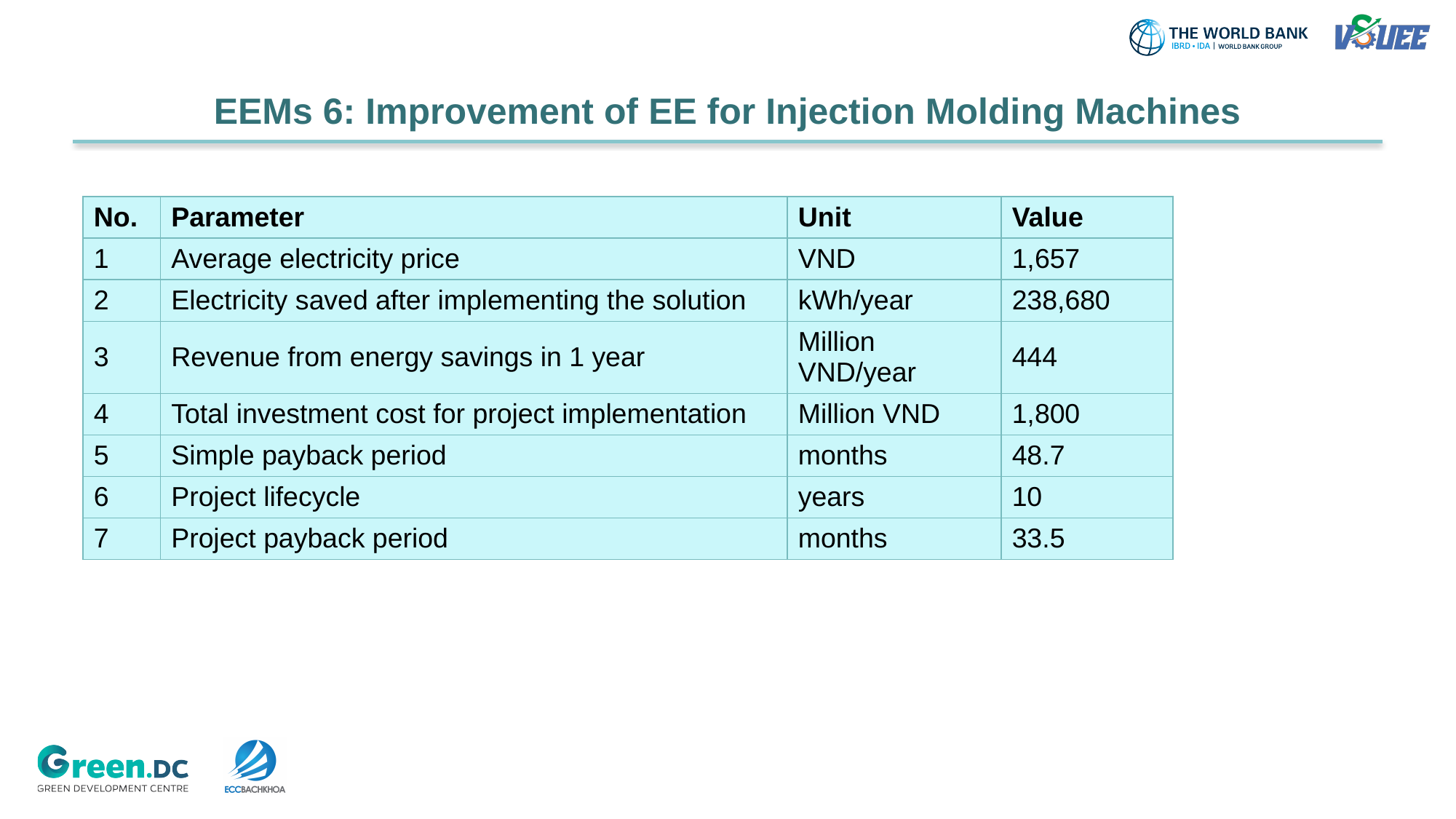

# EEMs 6: Improvement of EE for Injection Molding Machines
| No. | Parameter | Unit | Value |
| --- | --- | --- | --- |
| 1 | Average electricity price | VND | 1,657 |
| 2 | Electricity saved after implementing the solution | kWh/year | 238,680 |
| 3 | Revenue from energy savings in 1 year | Million VND/year | 444 |
| 4 | Total investment cost for project implementation | Million VND | 1,800 |
| 5 | Simple payback period | months | 48.7 |
| 6 | Project lifecycle | years | 10 |
| 7 | Project payback period | months | 33.5 |